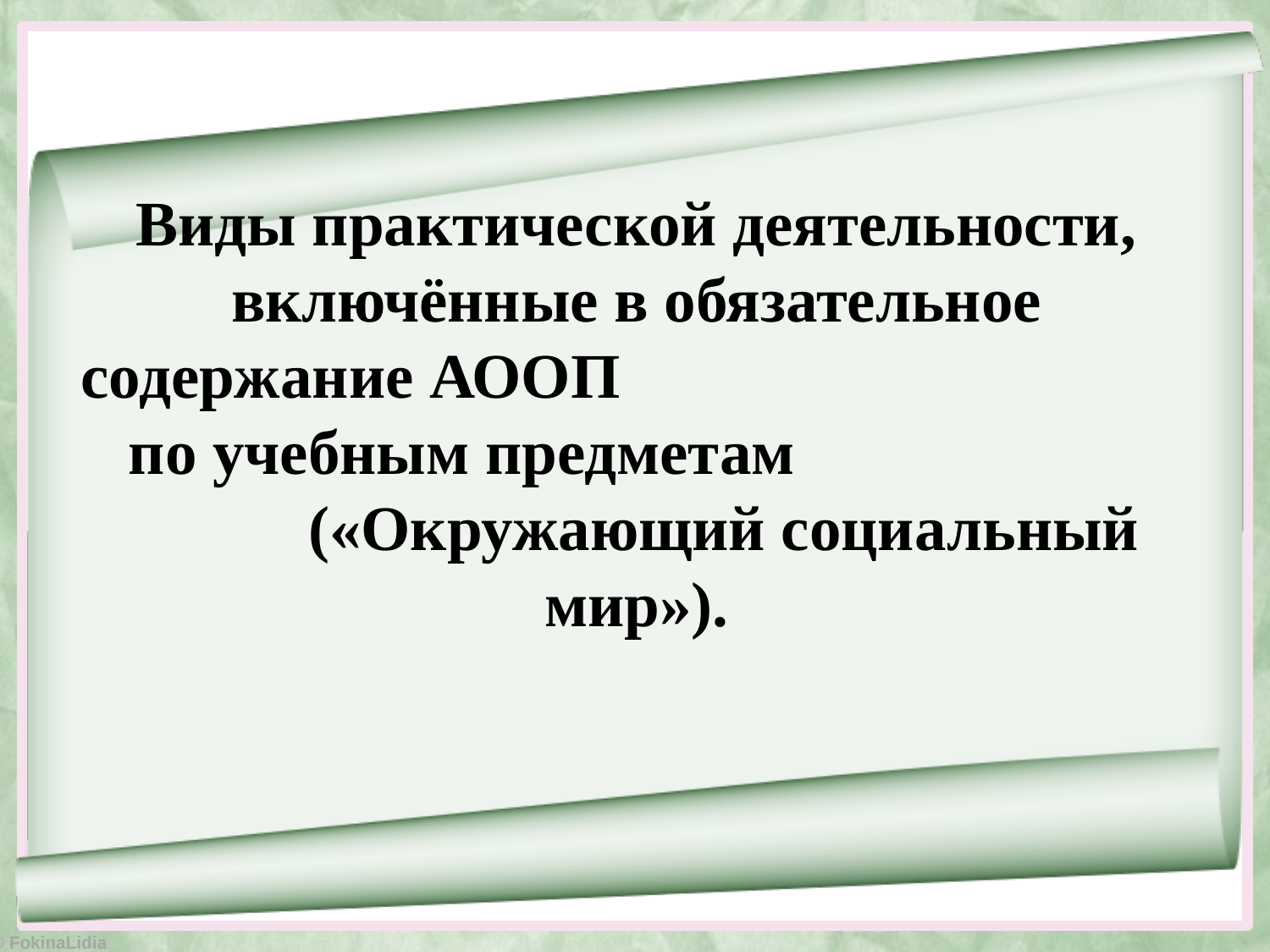

# Виды практической деятельности, включённые в обязательное содержание АООП                                        по учебным предметам                                     («Окружающий социальный мир»).